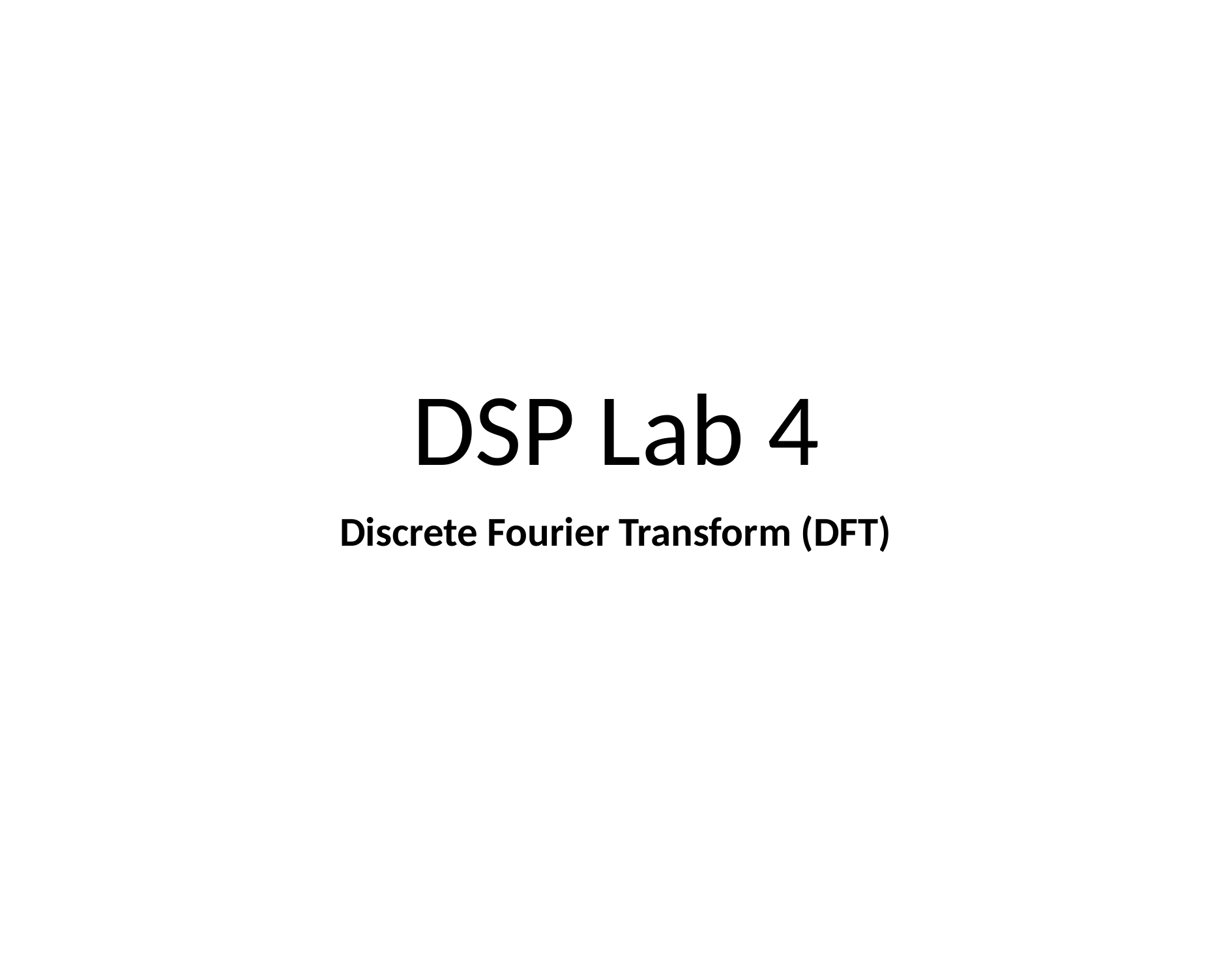

# DSP Lab 4
Discrete Fourier Transform (DFT)